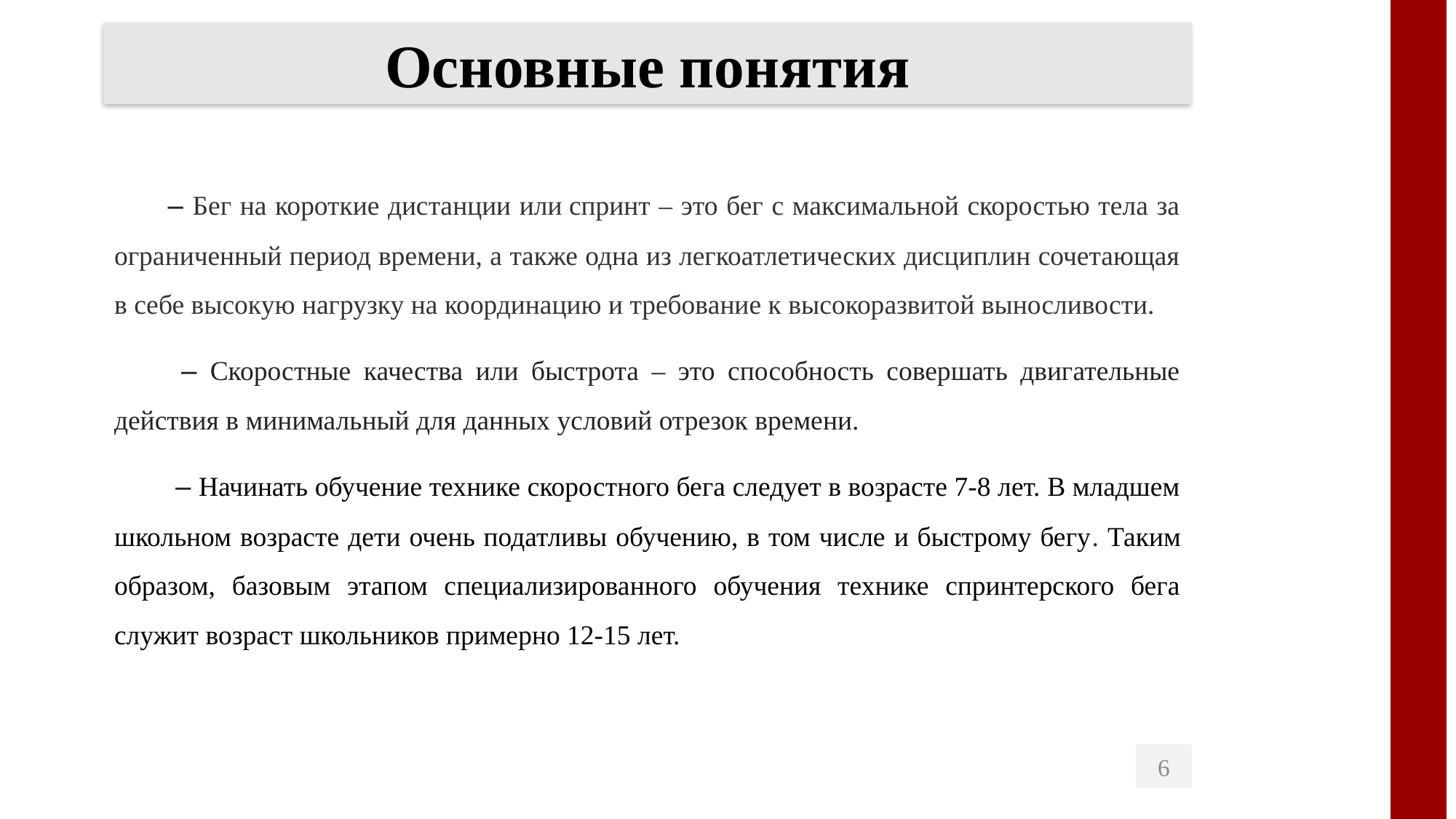

Основные понятия
– Бег на короткие дистанции или спринт – это бег с максимальной скоростью тела за ограниченный период времени, а также одна из легкоатлетических дисциплин сочетающая в себе высокую нагрузку на координацию и требование к высокоразвитой выносливости.
 – Скоростные качества или быстрота – это способность совершать двигательные действия в минимальный для данных условий отрезок времени.
 – Начинать обучение технике скоростного бега следует в возрасте 7-8 лет. В младшем школьном возрасте дети очень податливы обучению, в том числе и быстрому бегу. Таким образом, базовым этапом специализированного обучения технике спринтерского бега служит возраст школьников примерно 12-15 лет.
‏

6